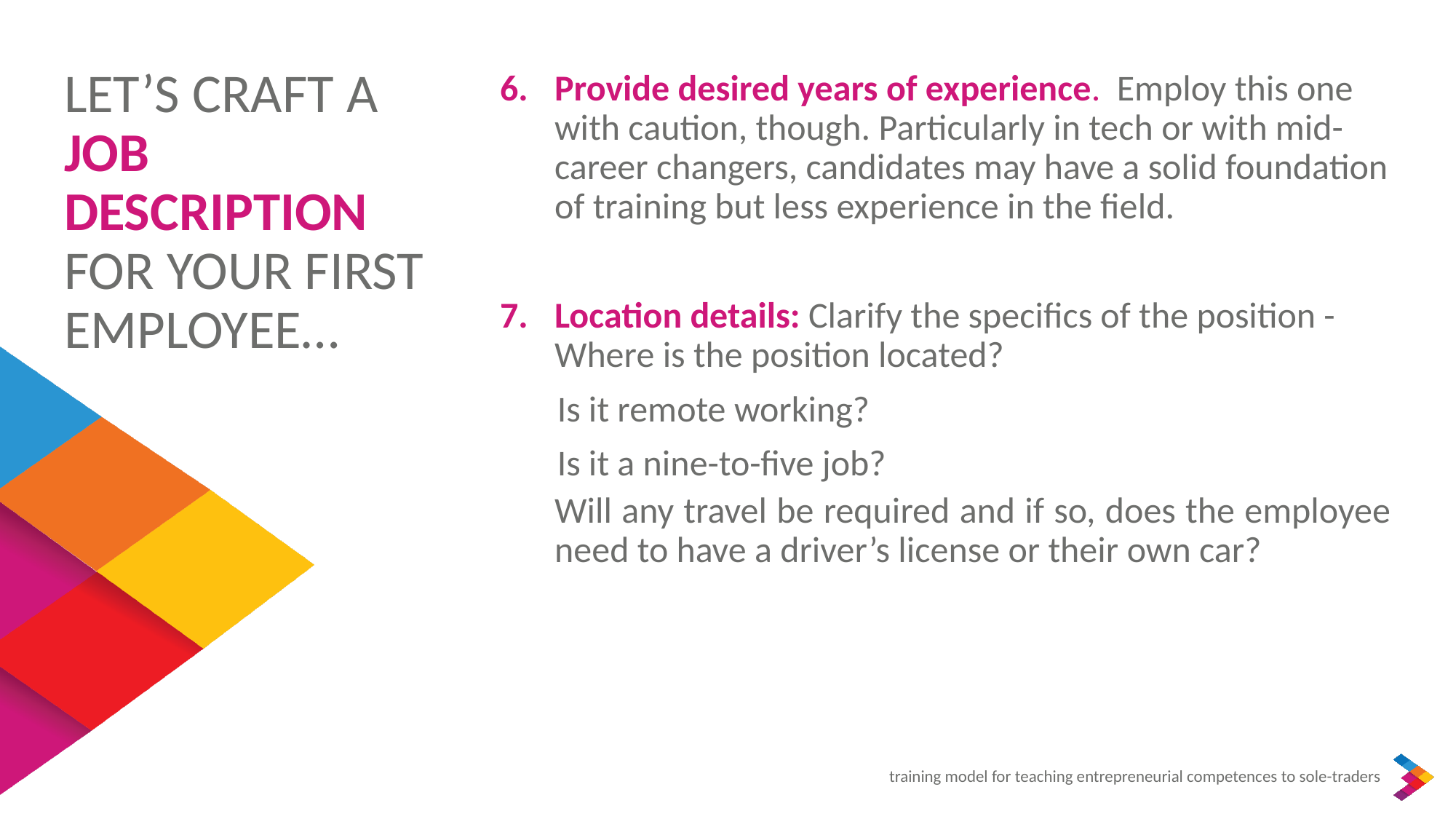

LET’S CRAFT A JOB DESCRIPTION FOR YOUR FIRST EMPLOYEE…
Provide desired years of experience.  Employ this one with caution, though. Particularly in tech or with mid-career changers, candidates may have a solid foundation of training but less experience in the field.

Location details: Clarify the specifics of the position - Where is the position located?
       Is it remote working?
       Is it a nine-to-five job?
Will any travel be required and if so, does the employee need to have a driver’s license or their own car?